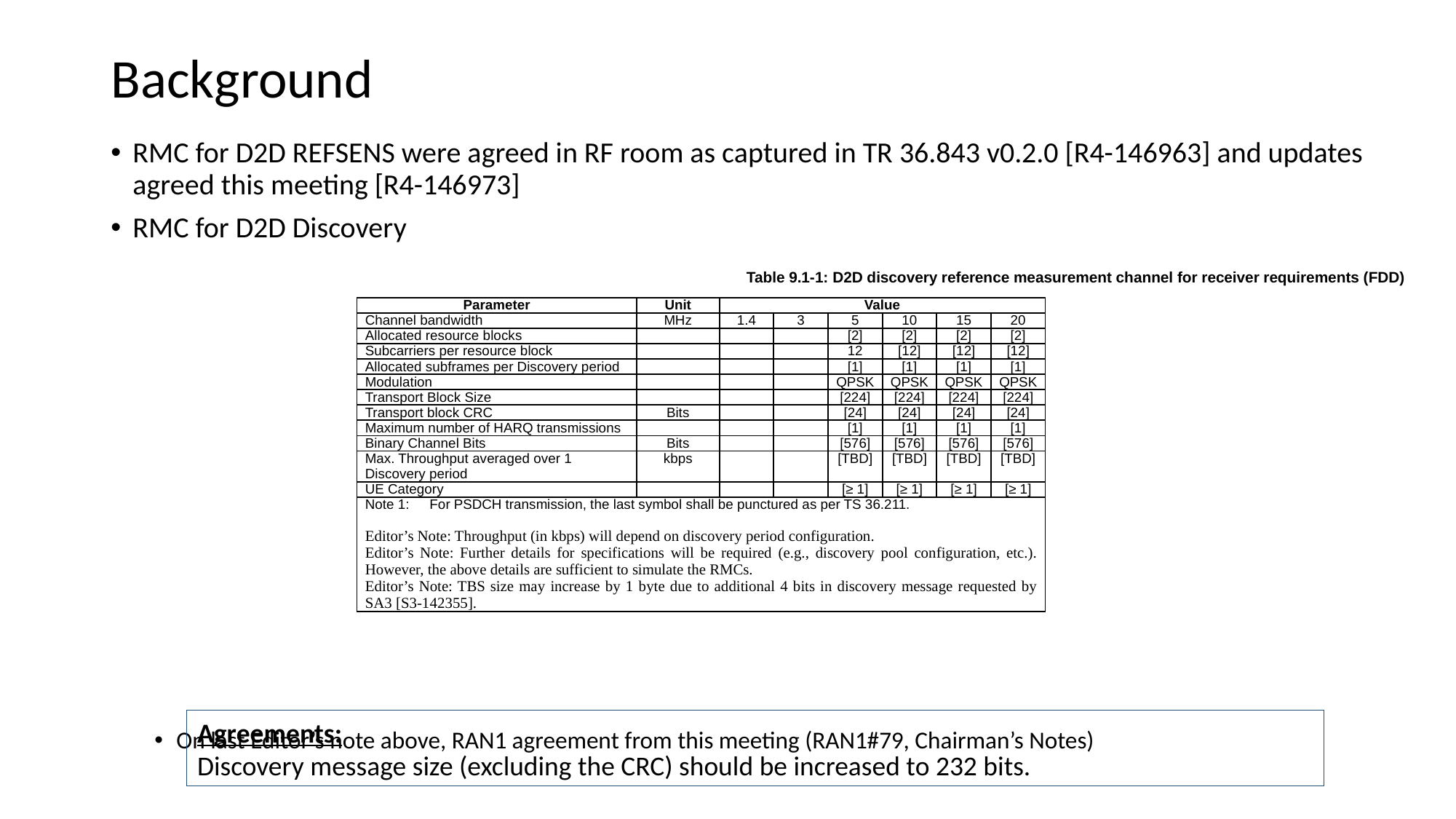

# Background
RMC for D2D REFSENS were agreed in RF room as captured in TR 36.843 v0.2.0 [R4-146963] and updates agreed this meeting [R4-146973]
RMC for D2D Discovery

On last Editor’s note above, RAN1 agreement from this meeting (RAN1#79, Chairman’s Notes)

Table 9.1-1: D2D discovery reference measurement channel for receiver requirements (FDD)

| Parameter | Unit | Value |  |  |  |  |  |
| --- | --- | --- | --- | --- | --- | --- | --- |
| Channel bandwidth | MHz | 1.4 | 3 | 5 | 10 | 15 | 20 |
| Allocated resource blocks |  |  |  | [2] | [2] | [2] | [2] |
| Subcarriers per resource block |  |  |  | 12 | [12] | [12] | [12] |
| Allocated subframes per Discovery period |  |  |  | [1] | [1] | [1] | [1] |
| Modulation |  |  |  | QPSK | QPSK | QPSK | QPSK |
| Transport Block Size |  |  |  | [224] | [224] | [224] | [224] |
| Transport block CRC | Bits |  |  | [24] | [24] | [24] | [24] |
| Maximum number of HARQ transmissions |  |  |  | [1] | [1] | [1] | [1] |
| Binary Channel Bits | Bits |  |  | [576] | [576] | [576] | [576] |
| Max. Throughput averaged over 1 Discovery period | kbps |  |  | [TBD] | [TBD] | [TBD] | [TBD] |
| UE Category |  |  |  | [≥ 1] | [≥ 1] | [≥ 1] | [≥ 1] |
| Note 1: For PSDCH transmission, the last symbol shall be punctured as per TS 36.211. Editor’s Note: Throughput (in kbps) will depend on discovery period configuration. Editor’s Note: Further details for specifications will be required (e.g., discovery pool configuration, etc.). However, the above details are sufficient to simulate the RMCs. Editor’s Note: TBS size may increase by 1 byte due to additional 4 bits in discovery message requested by SA3 [S3-142355]. |  |  |  |  |  |  |  |
Agreements:
Discovery message size (excluding the CRC) should be increased to 232 bits.